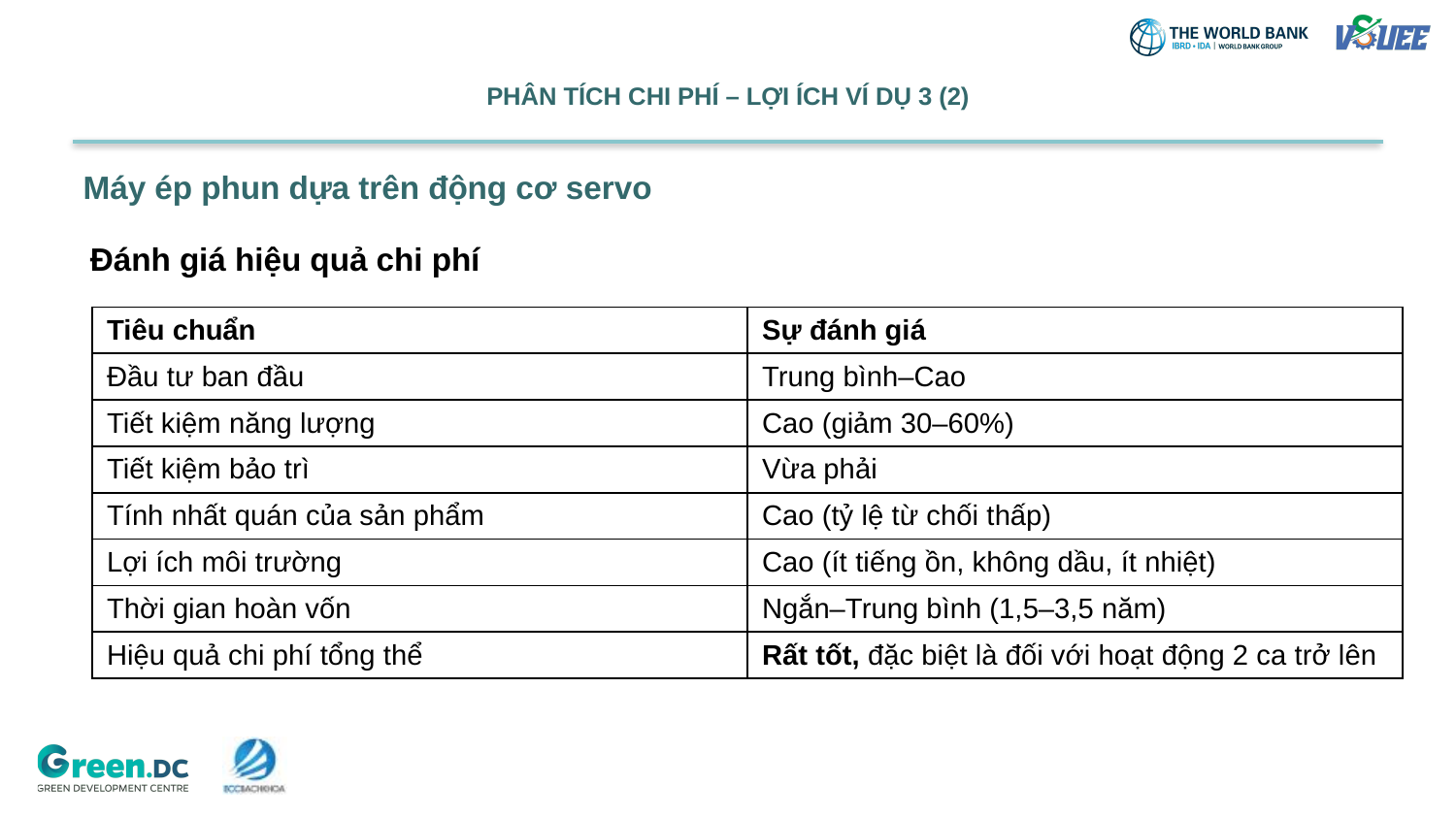

# PHÂN TÍCH CHI PHÍ – LỢI ÍCH VÍ DỤ 3 (2)
Máy ép phun dựa trên động cơ servo
Đánh giá hiệu quả chi phí
| Tiêu chuẩn | Sự đánh giá |
| --- | --- |
| Đầu tư ban đầu | Trung bình–Cao |
| Tiết kiệm năng lượng | Cao (giảm 30–60%) |
| Tiết kiệm bảo trì | Vừa phải |
| Tính nhất quán của sản phẩm | Cao (tỷ lệ từ chối thấp) |
| Lợi ích môi trường | Cao (ít tiếng ồn, không dầu, ít nhiệt) |
| Thời gian hoàn vốn | Ngắn–Trung bình (1,5–3,5 năm) |
| Hiệu quả chi phí tổng thể | Rất tốt, đặc biệt là đối với hoạt động 2 ca trở lên |